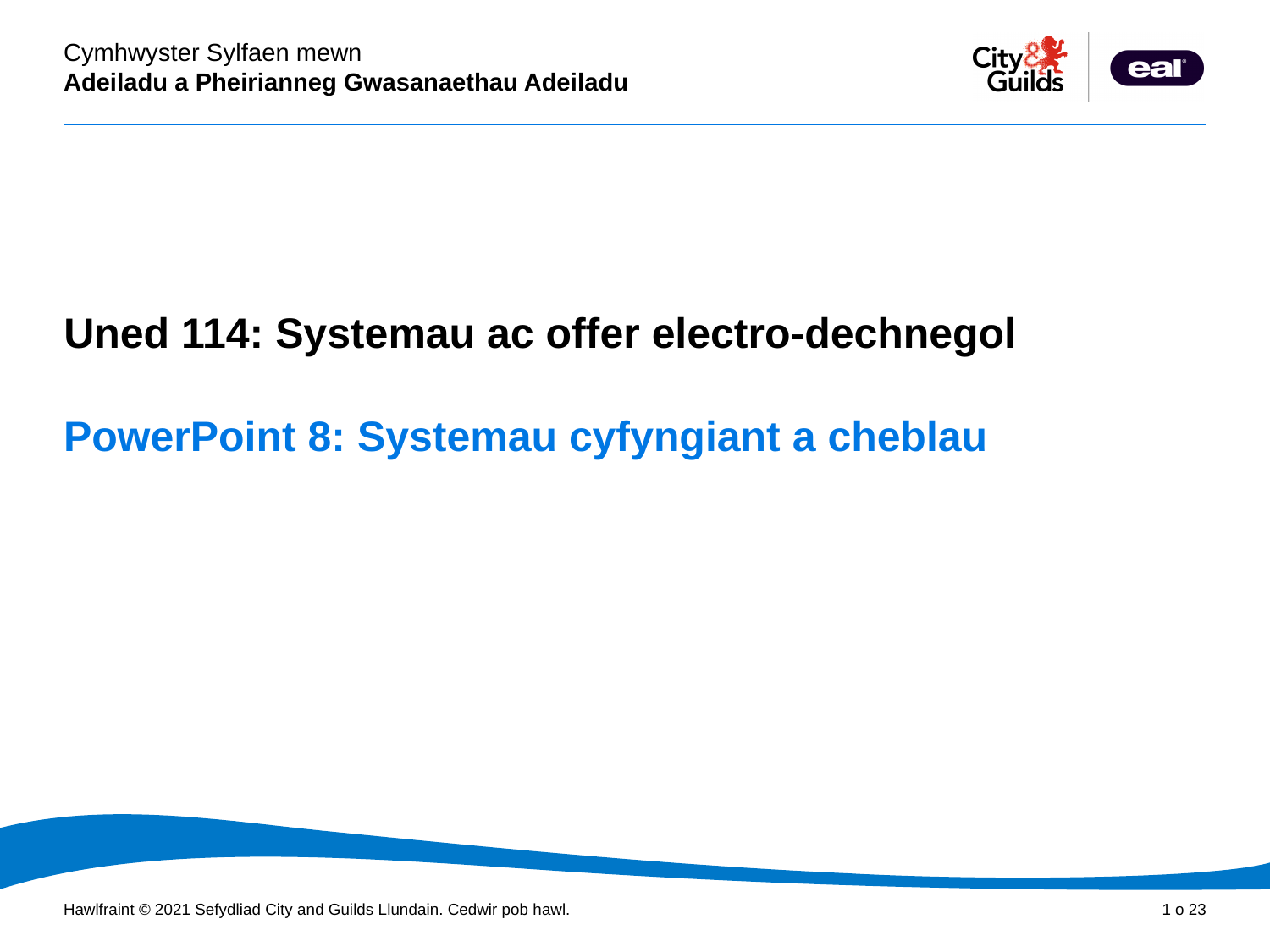

Cyflwyniad PowerPoint
Uned 114: Systemau ac offer electro-dechnegol
PowerPoint 8: Systemau cyfyngiant a cheblau